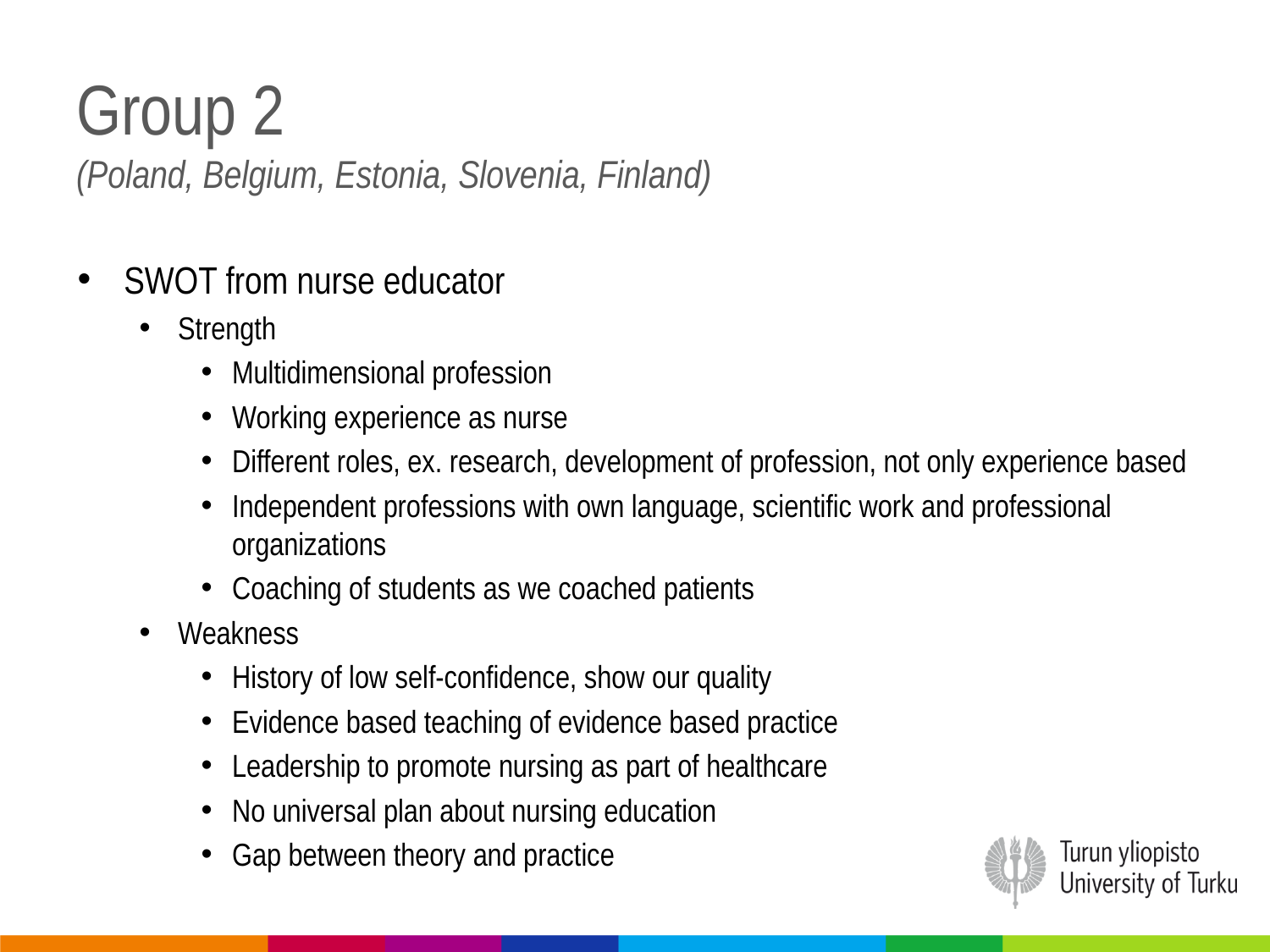

# Group 2 (Poland, Belgium, Estonia, Slovenia, Finland)
SWOT from nurse educator
Strength
Multidimensional profession
Working experience as nurse
Different roles, ex. research, development of profession, not only experience based
Independent professions with own language, scientific work and professional organizations
Coaching of students as we coached patients
Weakness
History of low self-confidence, show our quality
Evidence based teaching of evidence based practice
Leadership to promote nursing as part of healthcare
No universal plan about nursing education
Gap between theory and practice